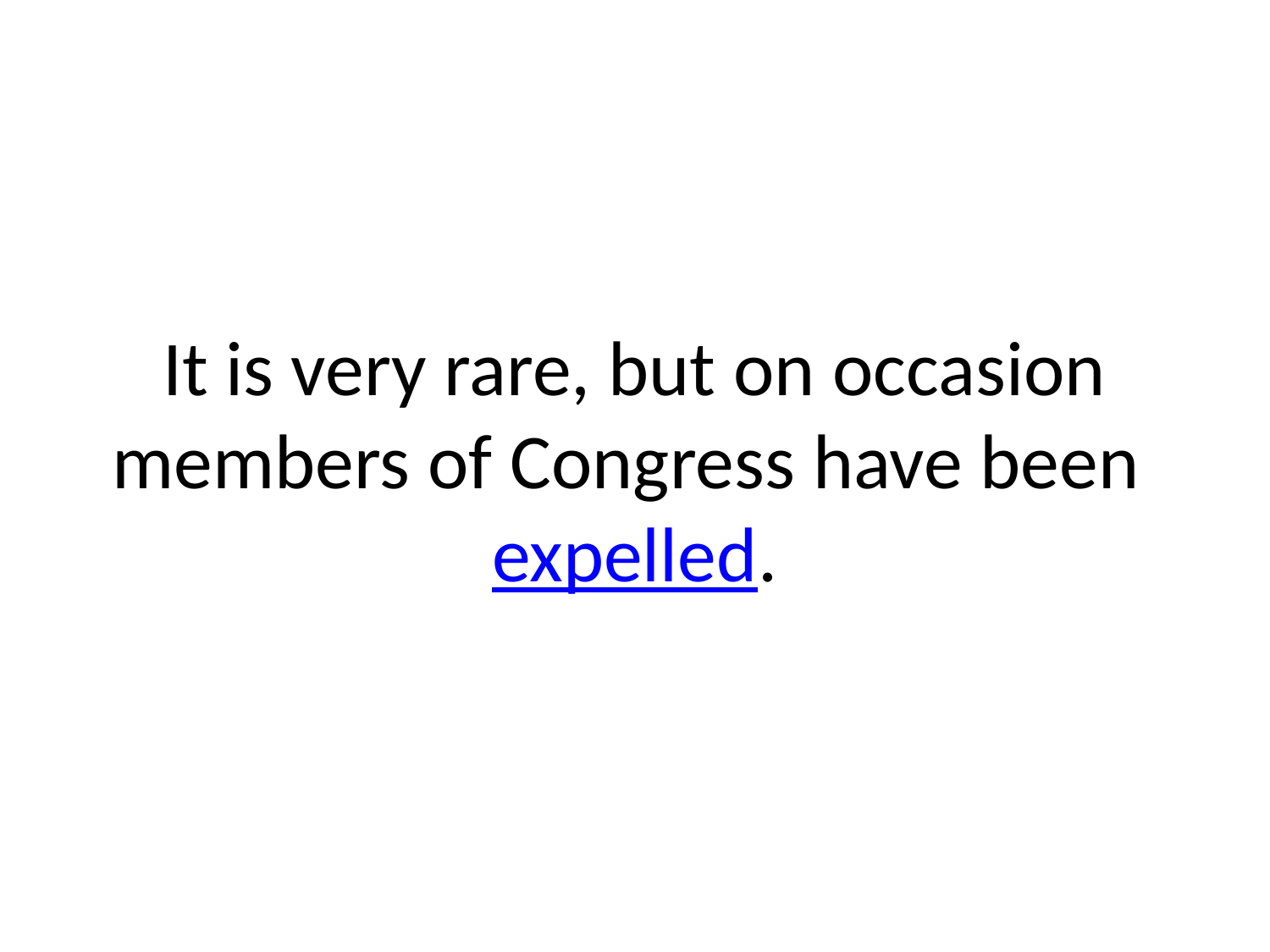

# It is very rare, but on occasion members of Congress have been expelled.